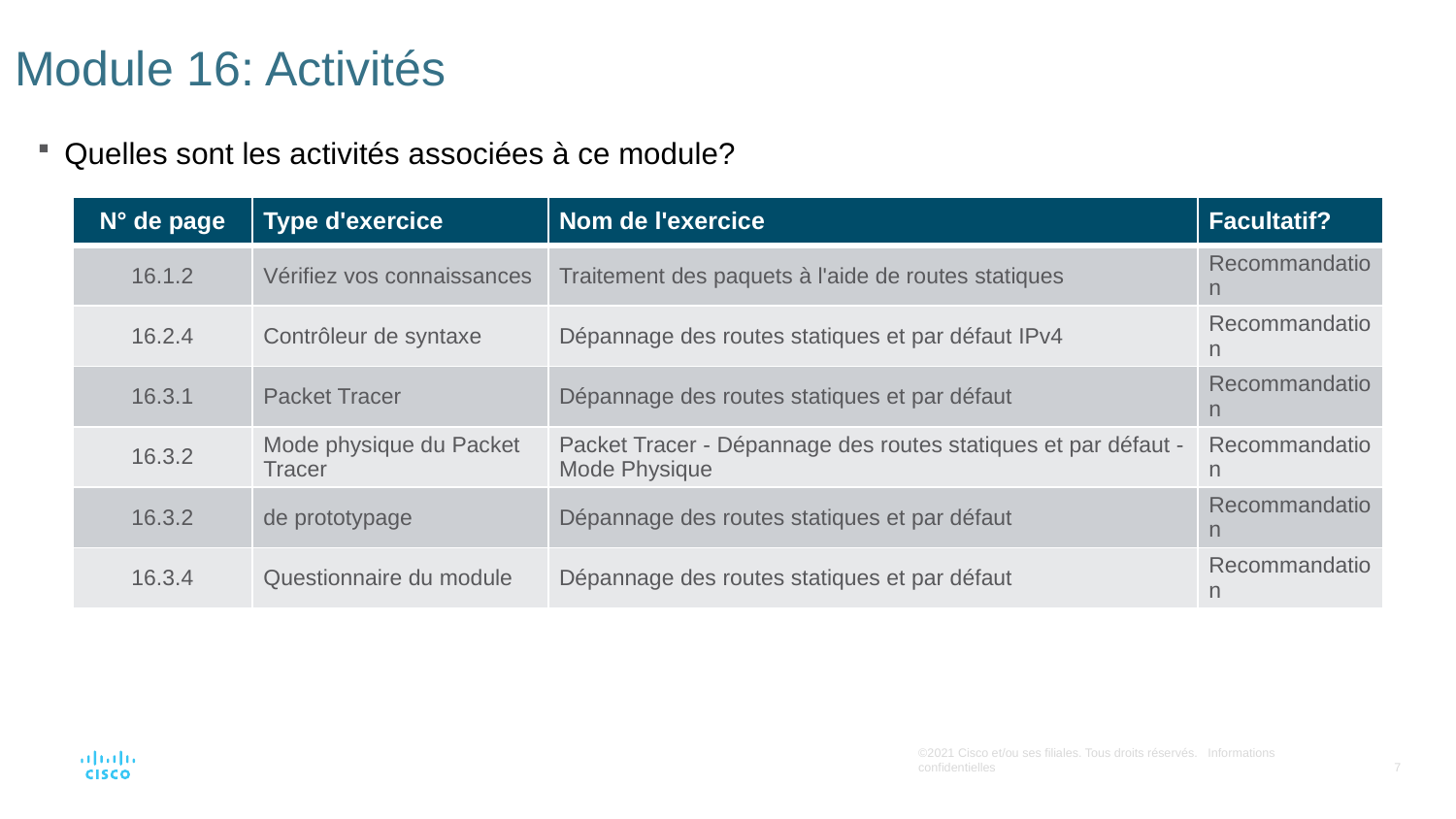

# Module 16: Activités
Quelles sont les activités associées à ce module?

| N° de page | Type d'exercice | Nom de l'exercice | Facultatif? |
| --- | --- | --- | --- |
| 16.1.2 | Vérifiez vos connaissances | Traitement des paquets à l'aide de routes statiques | Recommandation |
| 16.2.4 | Contrôleur de syntaxe | Dépannage des routes statiques et par défaut IPv4 | Recommandation |
| 16.3.1 | Packet Tracer | Dépannage des routes statiques et par défaut | Recommandation |
| 16.3.2 | Mode physique du Packet Tracer | Packet Tracer - Dépannage des routes statiques et par défaut - Mode Physique | Recommandation |
| 16.3.2 | de prototypage | Dépannage des routes statiques et par défaut | Recommandation |
| 16.3.4 | Questionnaire du module | Dépannage des routes statiques et par défaut | Recommandation |